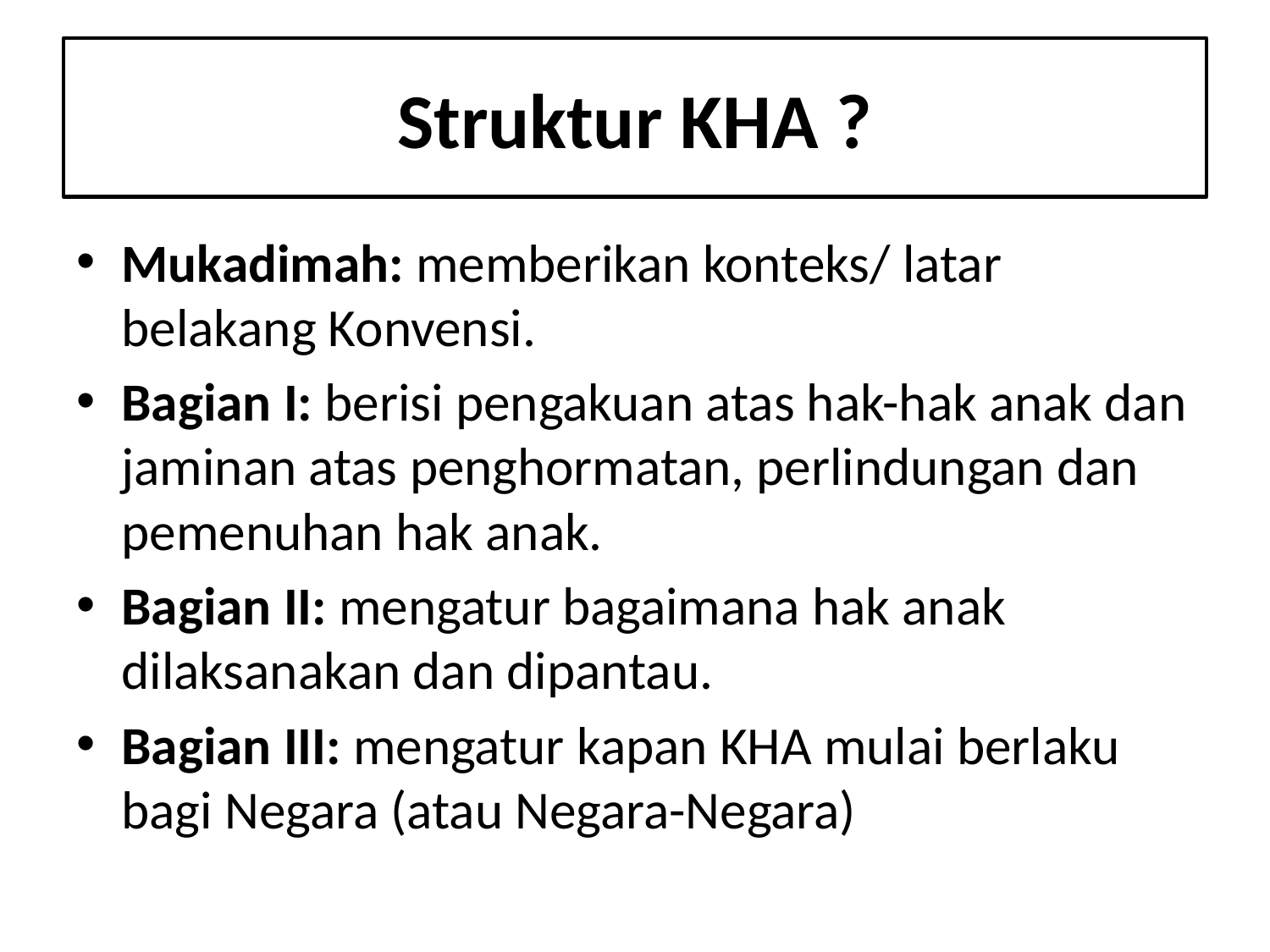

# Struktur KHA ?
Mukadimah: memberikan konteks/ latar belakang Konvensi.
Bagian I: berisi pengakuan atas hak-hak anak dan jaminan atas penghormatan, perlindungan dan pemenuhan hak anak.
Bagian II: mengatur bagaimana hak anak dilaksanakan dan dipantau.
Bagian III: mengatur kapan KHA mulai berlaku bagi Negara (atau Negara-Negara)